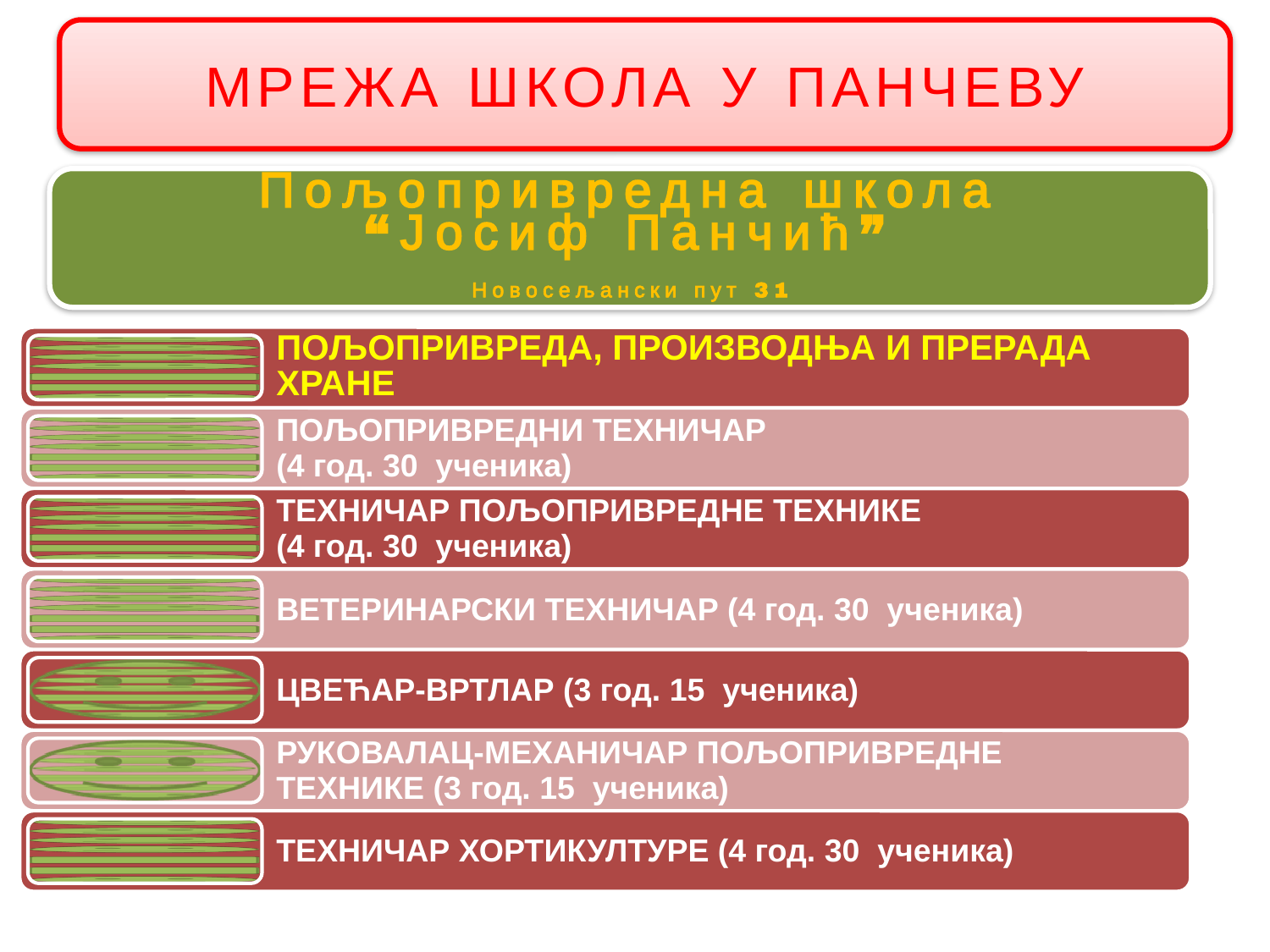

МРЕЖА ШКОЛА У ПАНЧЕВУ
Пољопривредна школа
“Јосиф Панчић”
Новосељански пут 31
ПОЉОПРИВРЕДА, ПРОИЗВОДЊА И ПРЕРАДА ХРАНЕ
ПОЉОПРИВРЕДНИ ТЕХНИЧАР
(4 год. 30  ученика)
ВЕТЕРИНАРСКИ ТЕХНИЧАР (4 год. 30  ученика)
ТЕХНИЧАР ХОРТИКУЛТУРЕ (4 год. 30  ученика)
ТЕХНИЧАР ПОЉОПРИВРЕДНЕ ТЕХНИКЕ
(4 год. 30  ученика)
ЦВЕЋАР-ВРТЛАР (3 год. 15  ученика)
РУКОВАЛАЦ-МЕХАНИЧАР ПОЉОПРИВРЕДНЕ
ТЕХНИКЕ (3 год. 15  ученика)